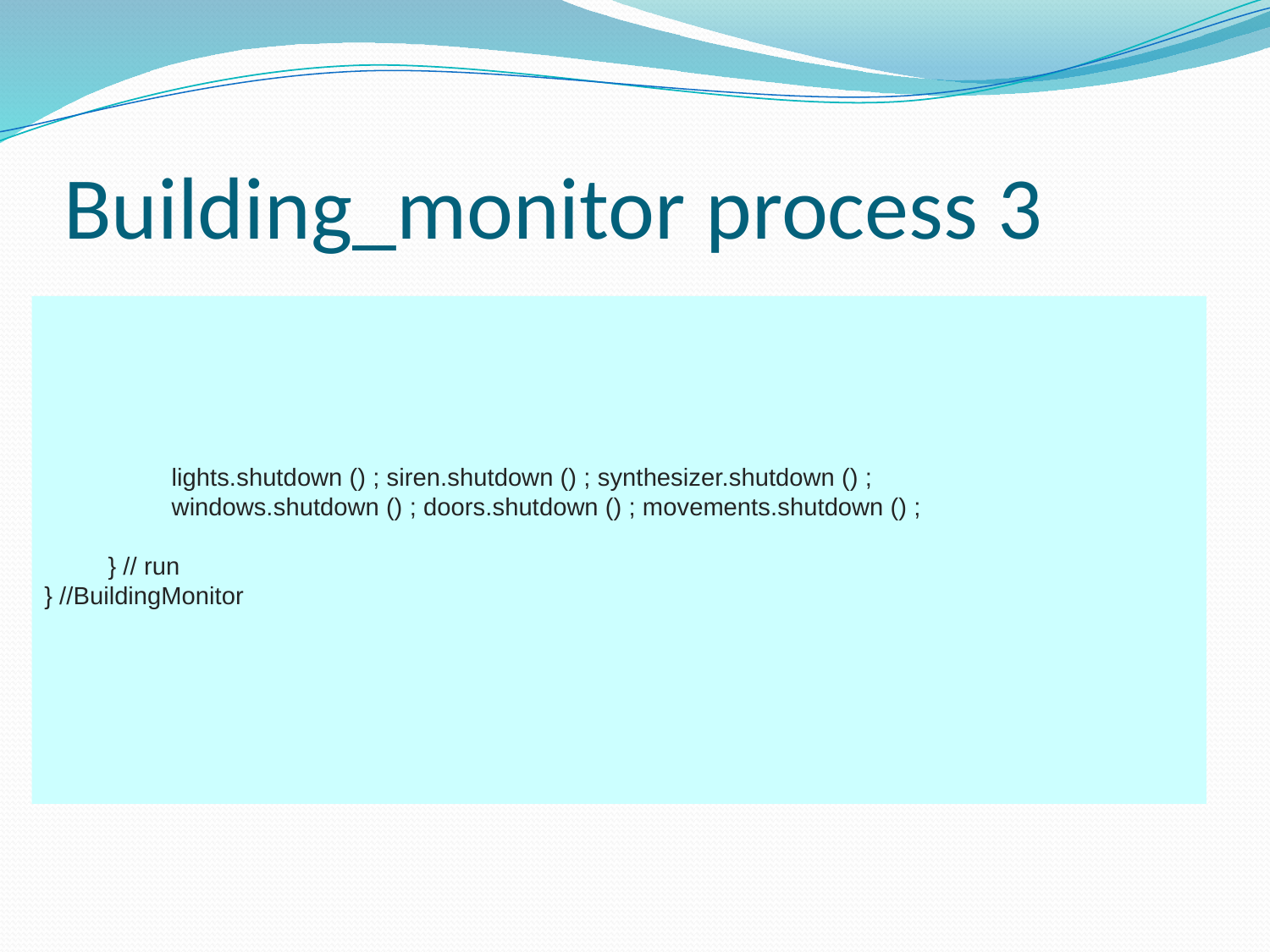

# Building_monitor process 3
		lights.shutdown () ; siren.shutdown () ; synthesizer.shutdown () ;
		windows.shutdown () ; doors.shutdown () ; movements.shutdown () ;

	} // run
} //BuildingMonitor